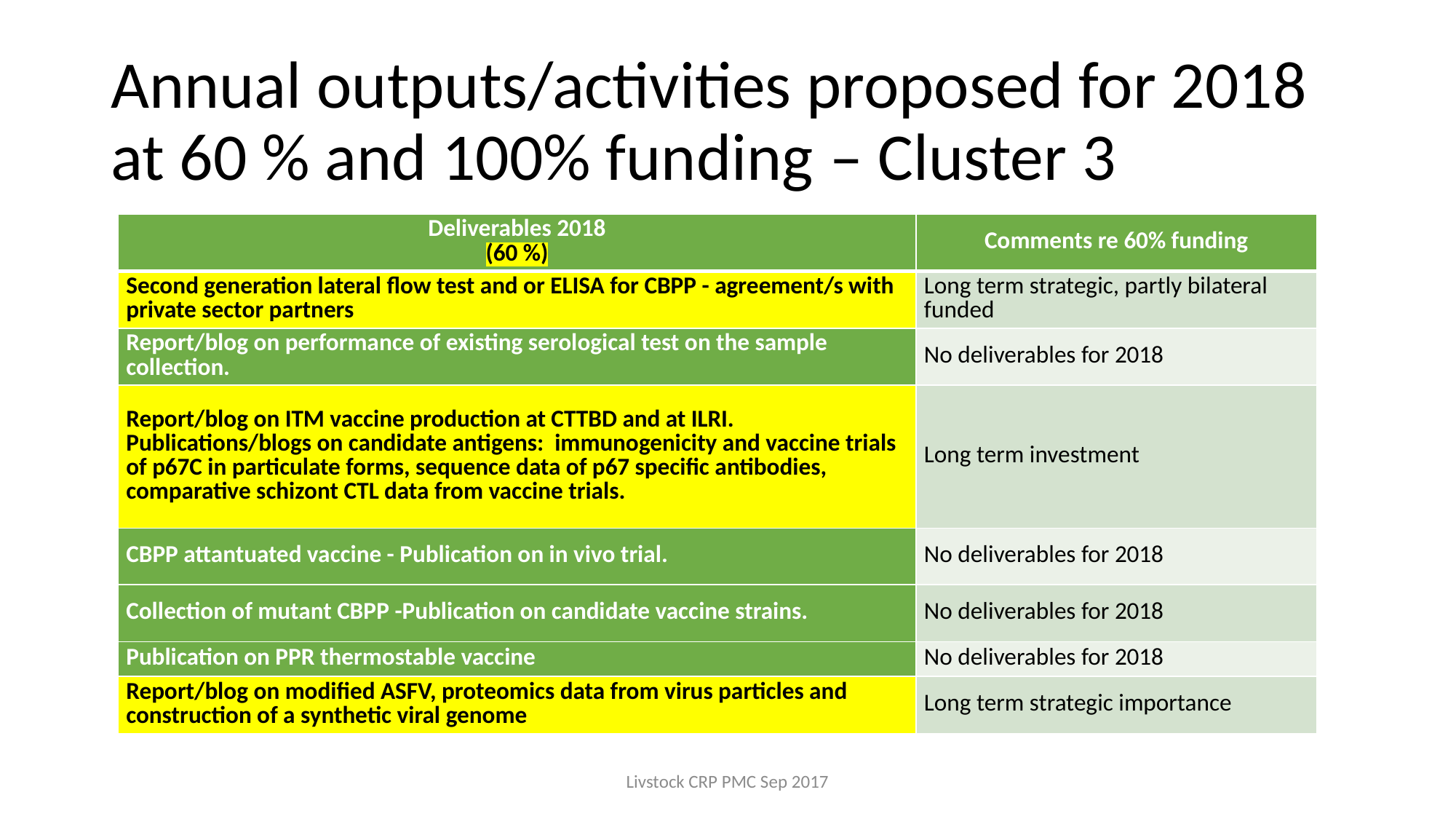

# Annual outputs/activities proposed for 2018 at 60 % and 100% funding – Cluster 3
| Deliverables 2018 (60 %) | Comments re 60% funding |
| --- | --- |
| Second generation lateral flow test and or ELISA for CBPP - agreement/s with private sector partners | Long term strategic, partly bilateral funded |
| Report/blog on performance of existing serological test on the sample collection. | No deliverables for 2018 |
| Report/blog on ITM vaccine production at CTTBD and at ILRI. Publications/blogs on candidate antigens: immunogenicity and vaccine trials of p67C in particulate forms, sequence data of p67 specific antibodies, comparative schizont CTL data from vaccine trials. | Long term investment |
| CBPP attantuated vaccine - Publication on in vivo trial. | No deliverables for 2018 |
| Collection of mutant CBPP -Publication on candidate vaccine strains. | No deliverables for 2018 |
| Publication on PPR thermostable vaccine | No deliverables for 2018 |
| Report/blog on modified ASFV, proteomics data from virus particles and construction of a synthetic viral genome | Long term strategic importance |

Livstock CRP PMC Sep 2017